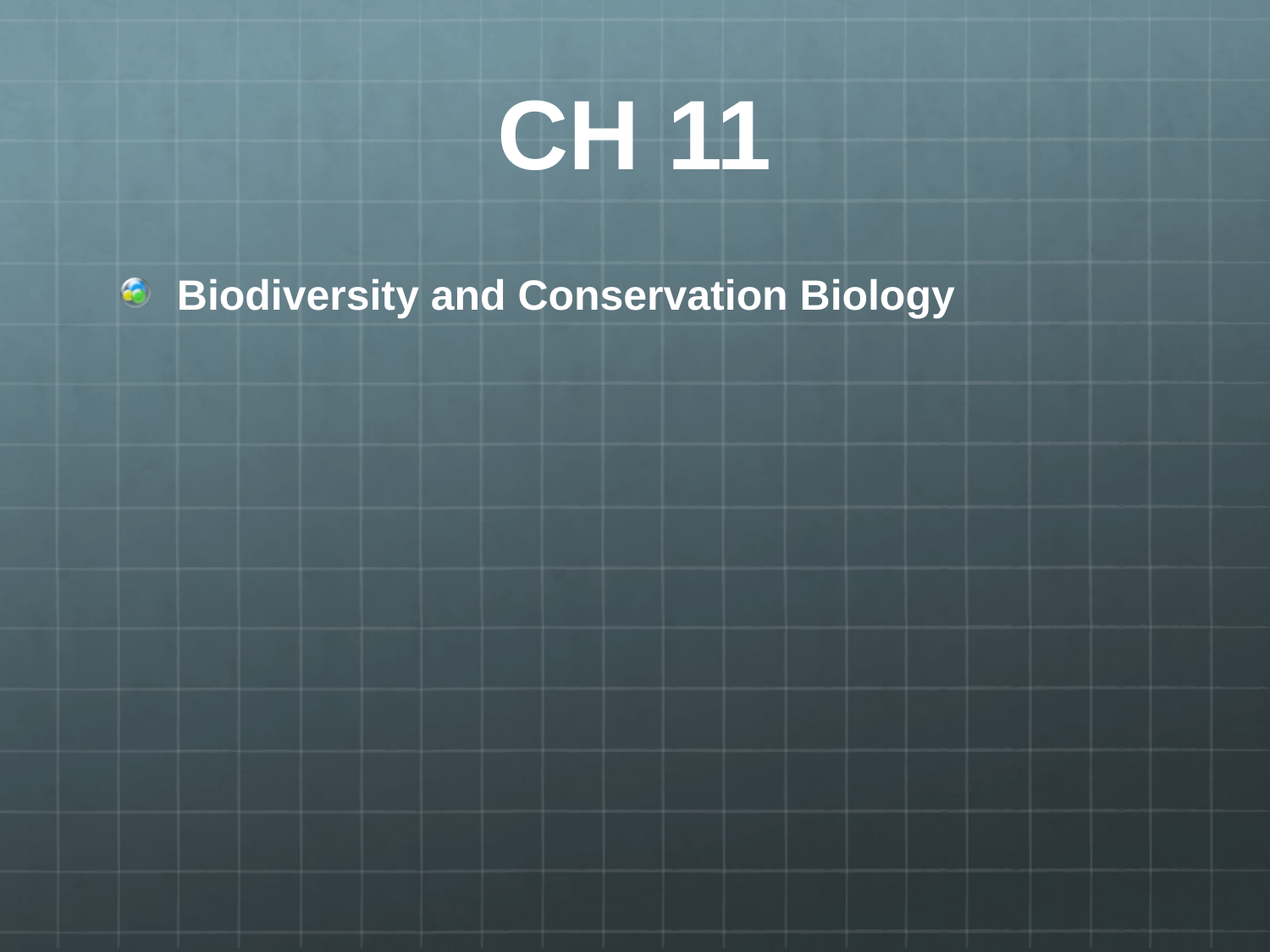

# CH 11

Biodiversity and Conservation Biology